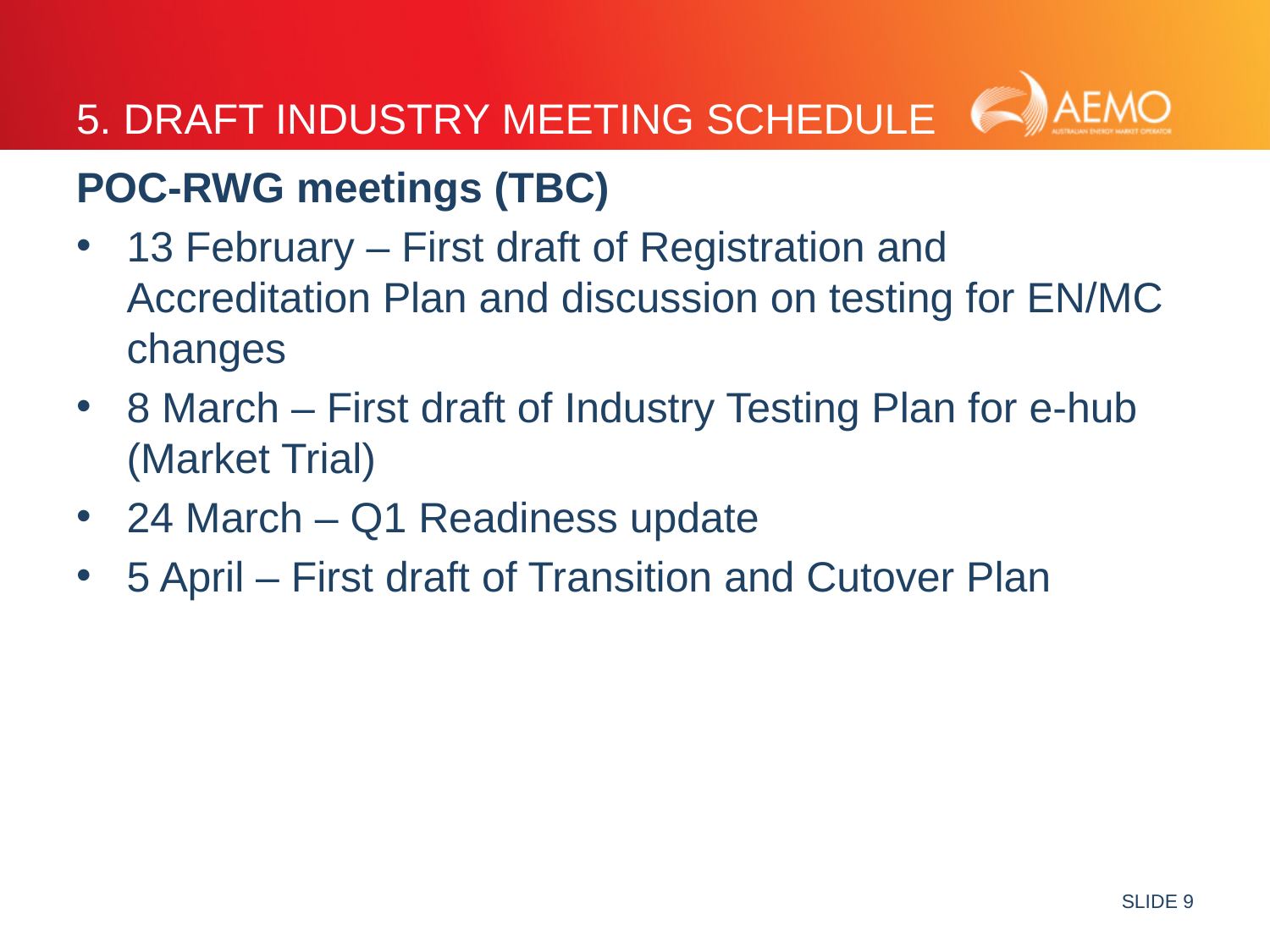

# 5. DRAFT INDUSTRY MEETING SCHEDULE
POC-RWG meetings (TBC)
13 February – First draft of Registration and Accreditation Plan and discussion on testing for EN/MC changes
8 March – First draft of Industry Testing Plan for e-hub (Market Trial)
24 March – Q1 Readiness update
5 April – First draft of Transition and Cutover Plan